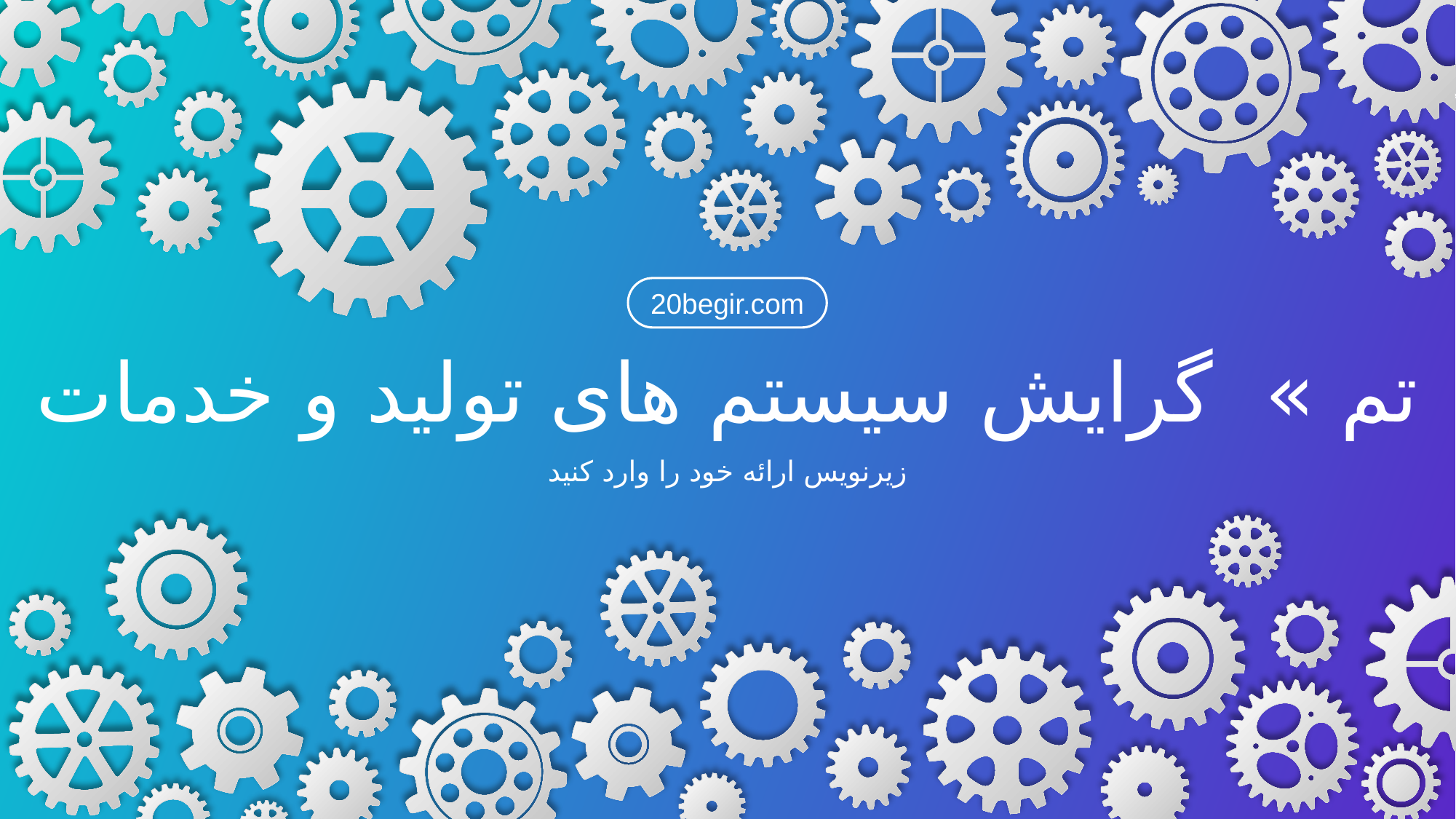

تم »  گرایش سیستم های تولید و خدمات
زیرنویس ارائه خود را وارد کنید
20begir.com